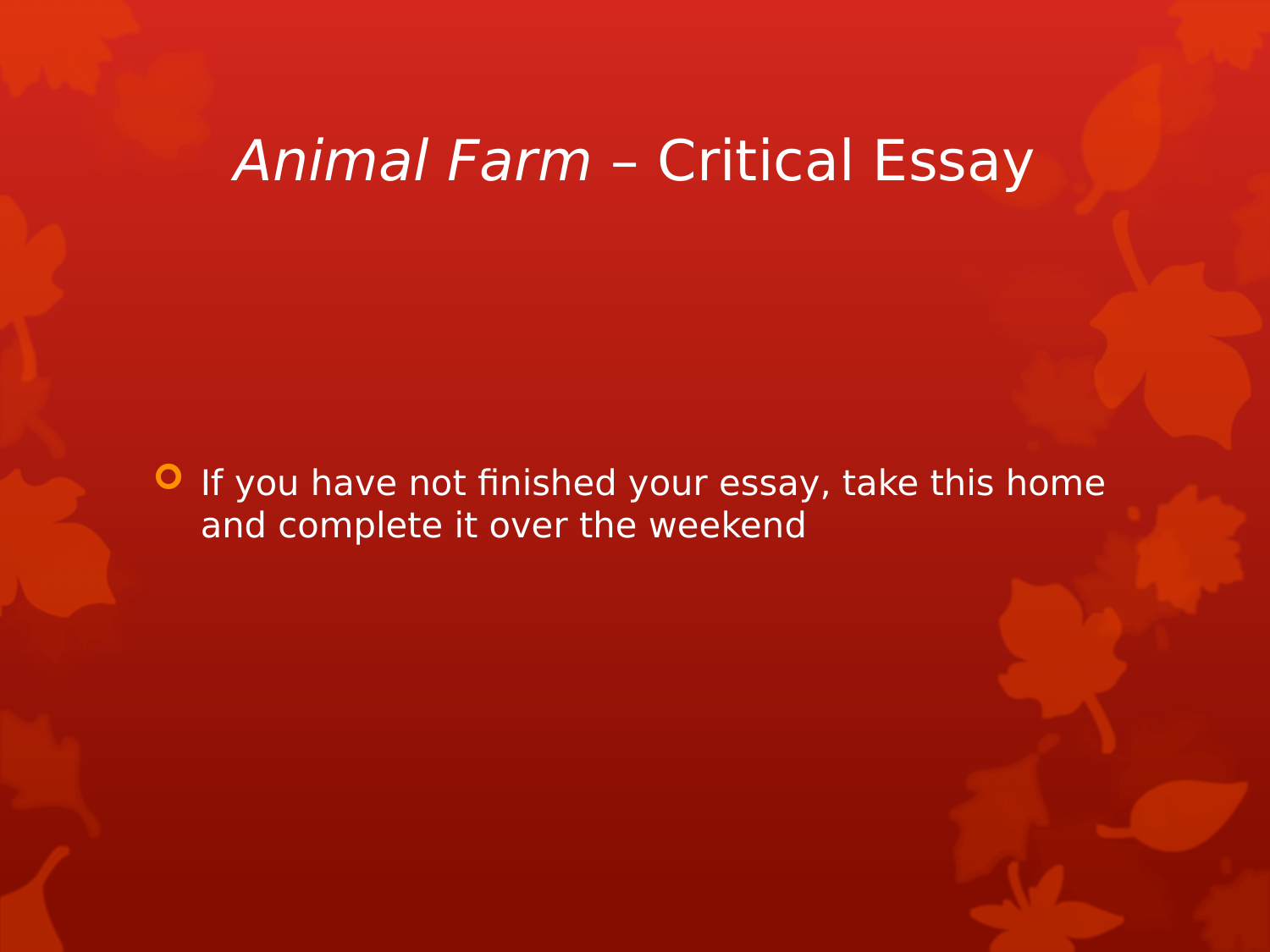

# Animal Farm – Critical Essay
If you have not finished your essay, take this home and complete it over the weekend